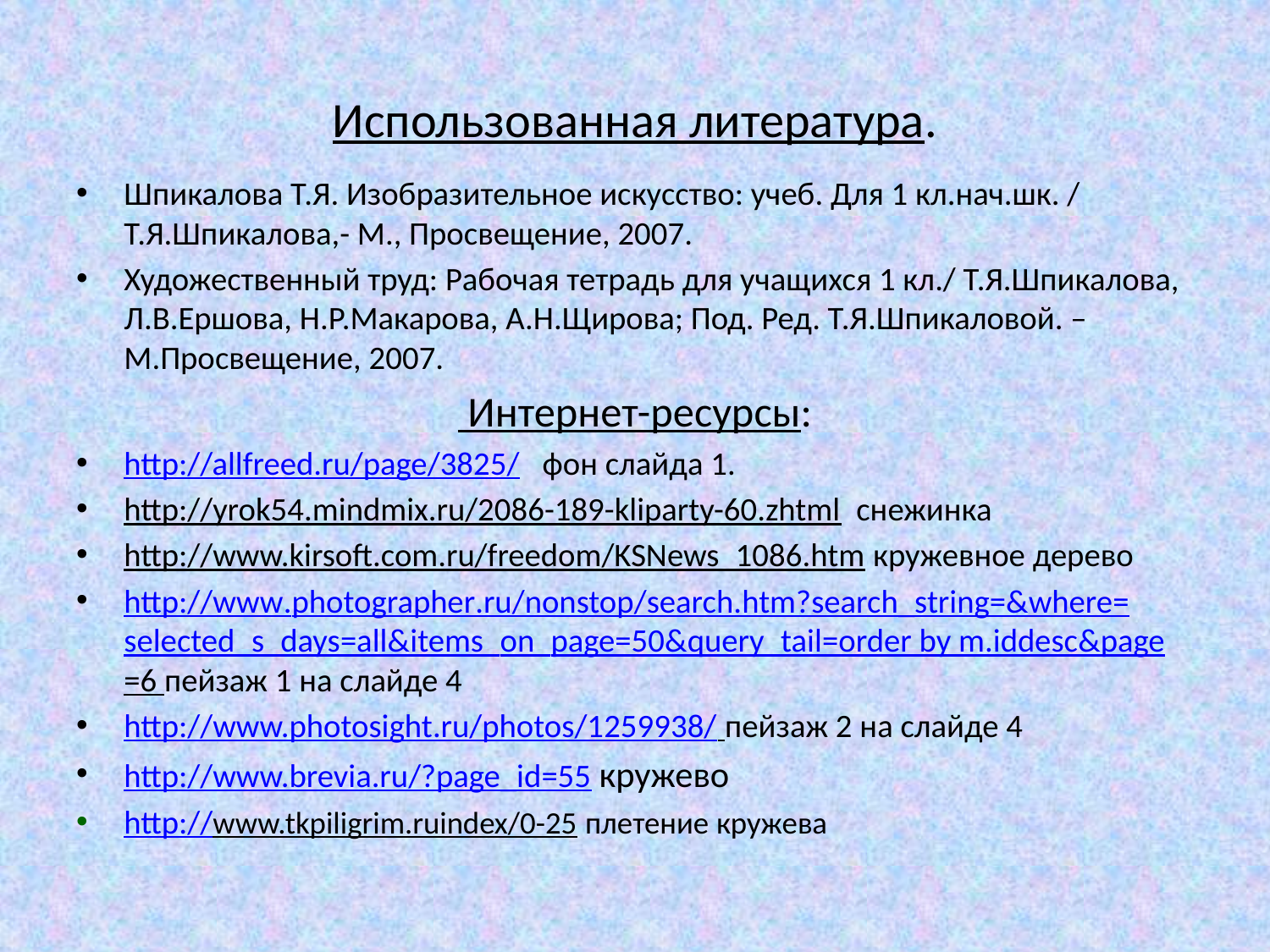

# Использованная литература.
Шпикалова Т.Я. Изобразительное искусство: учеб. Для 1 кл.нач.шк. / Т.Я.Шпикалова,- М., Просвещение, 2007.
Художественный труд: Рабочая тетрадь для учащихся 1 кл./ Т.Я.Шпикалова, Л.В.Ершова, Н.Р.Макарова, А.Н.Щирова; Под. Ред. Т.Я.Шпикаловой. – М.Просвещение, 2007.
 Интернет-ресурсы:
http://allfreed.ru/page/3825/   фон слайда 1.
http://yrok54.mindmix.ru/2086-189-kliparty-60.zhtml  снежинка
http://www.kirsoft.com.ru/freedom/KSNews_1086.htm кружевное дерево
http://www.photographer.ru/nonstop/search.htm?search_string=&where=selected_s_days=all&items_on_page=50&query_tail=order by m.iddesc&page=6 пейзаж 1 на слайде 4
http://www.photosight.ru/photos/1259938/ пейзаж 2 на слайде 4
http://www.brevia.ru/?page_id=55 кружево
http://www.tkpiligrim.ruindex/0-25 плетение кружева